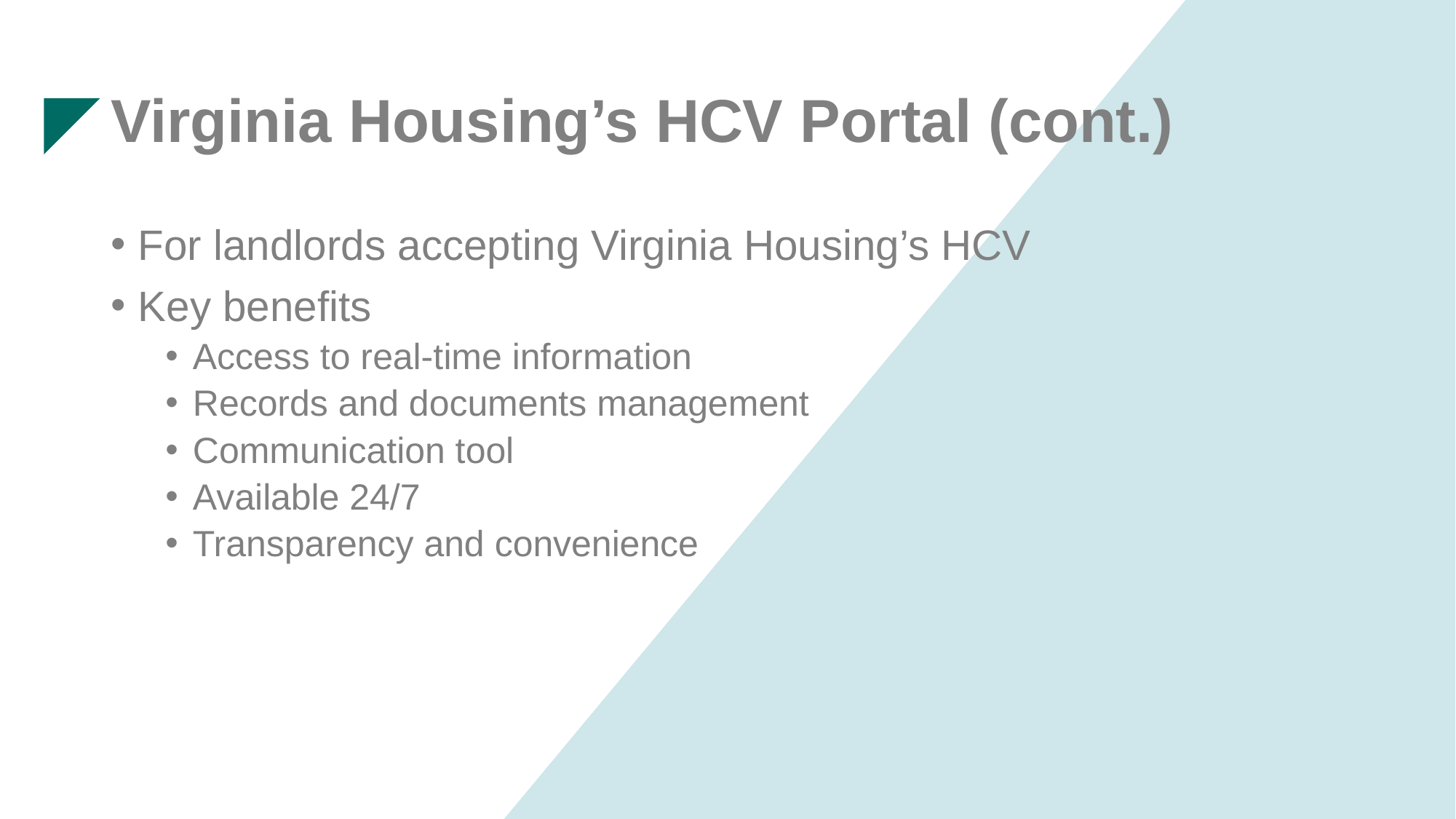

# Virginia Housing’s HCV Portal (cont.)
For landlords accepting Virginia Housing’s HCV
Key benefits
Access to real-time information
Records and documents management
Communication tool
Available 24/7
Transparency and convenience